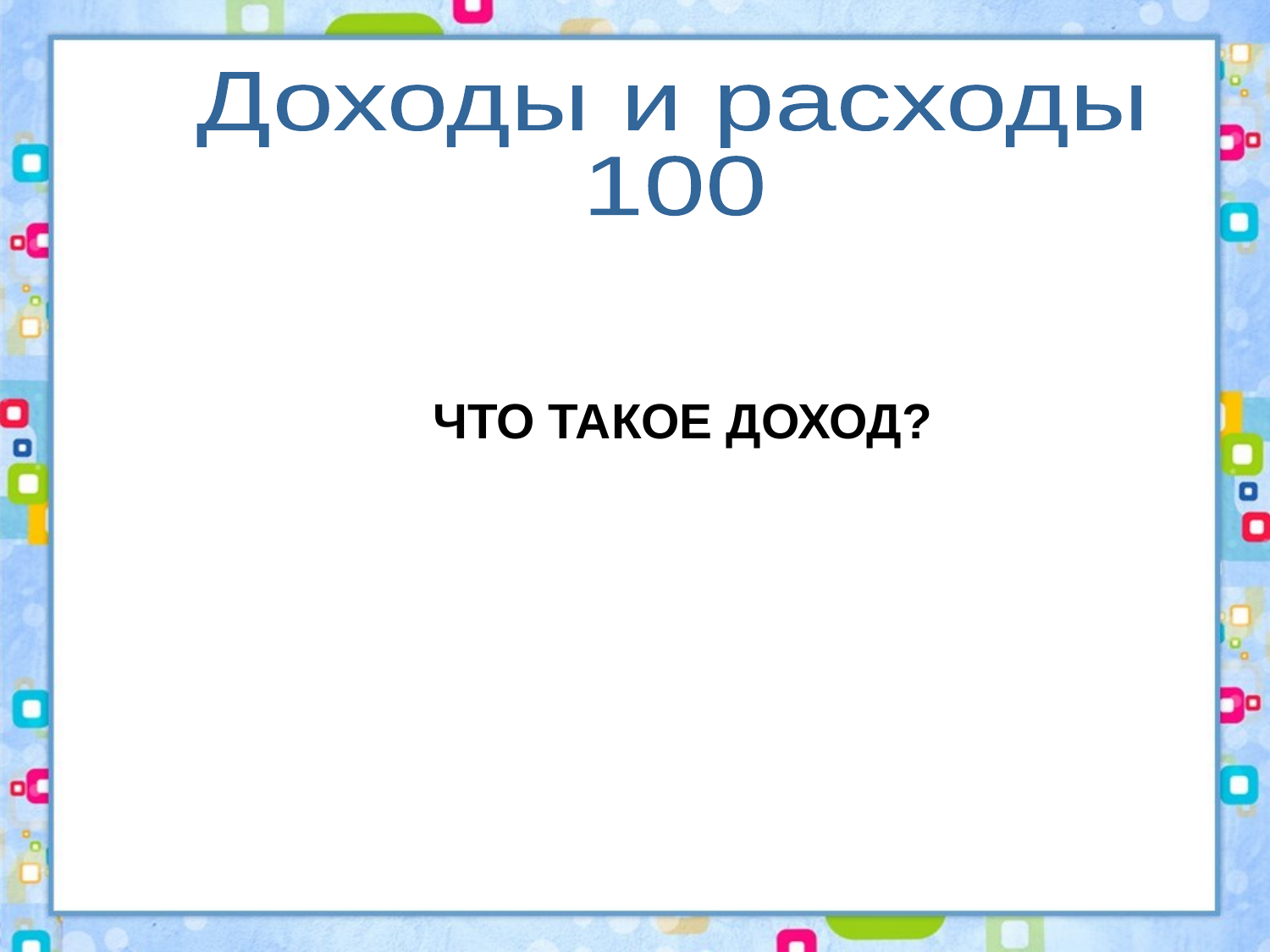

Доходы и расходы
100
ЧТО ТАКОЕ ДОХОД?